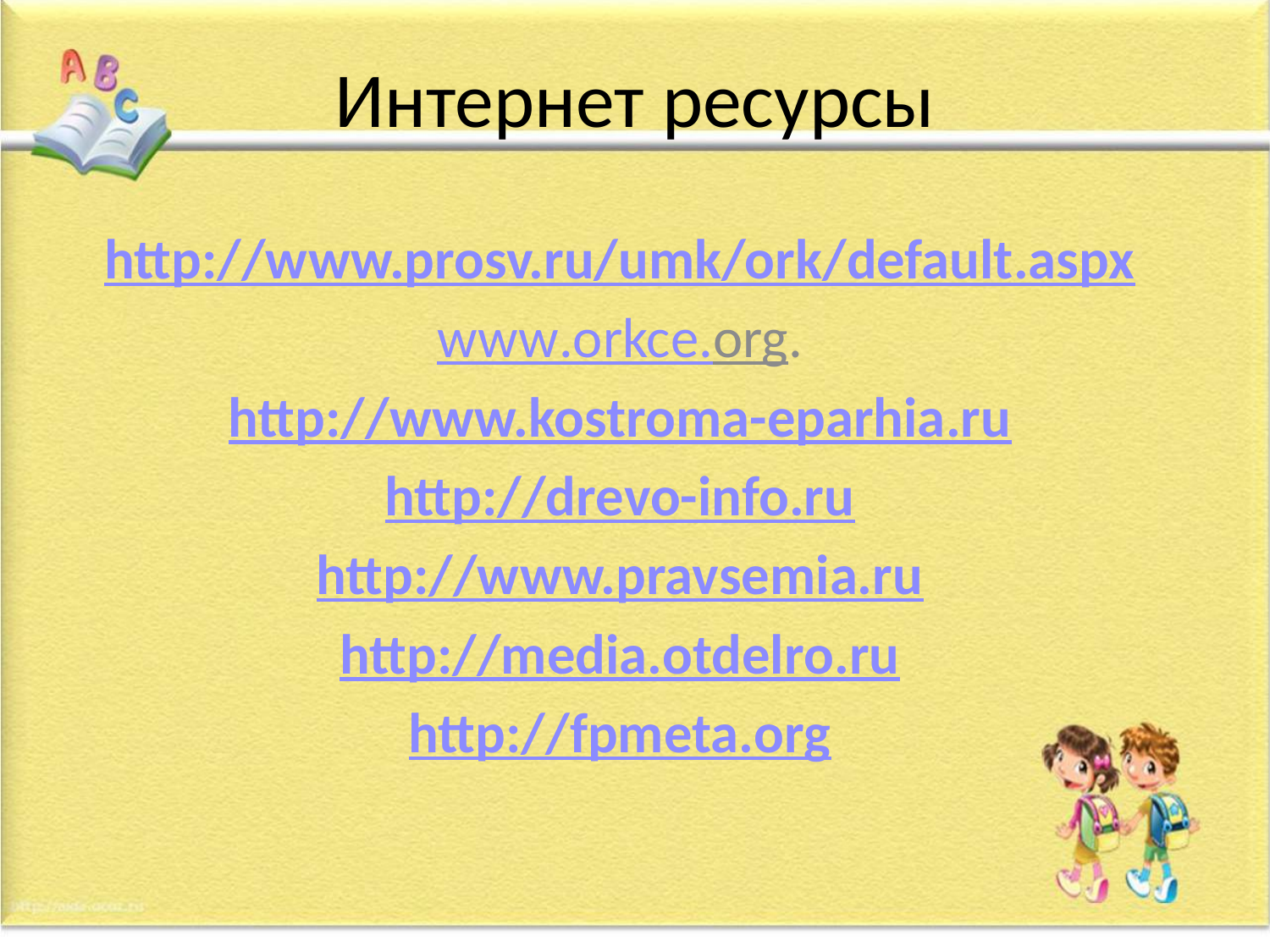

# Интернет ресурсы
http://www.prosv.ru/umk/ork/default.aspx
www.orkce.org.
http://www.kostroma-eparhia.ru
http://drevo-info.ru
http://www.pravsemia.ru
http://media.otdelro.ru
http://fpmeta.org